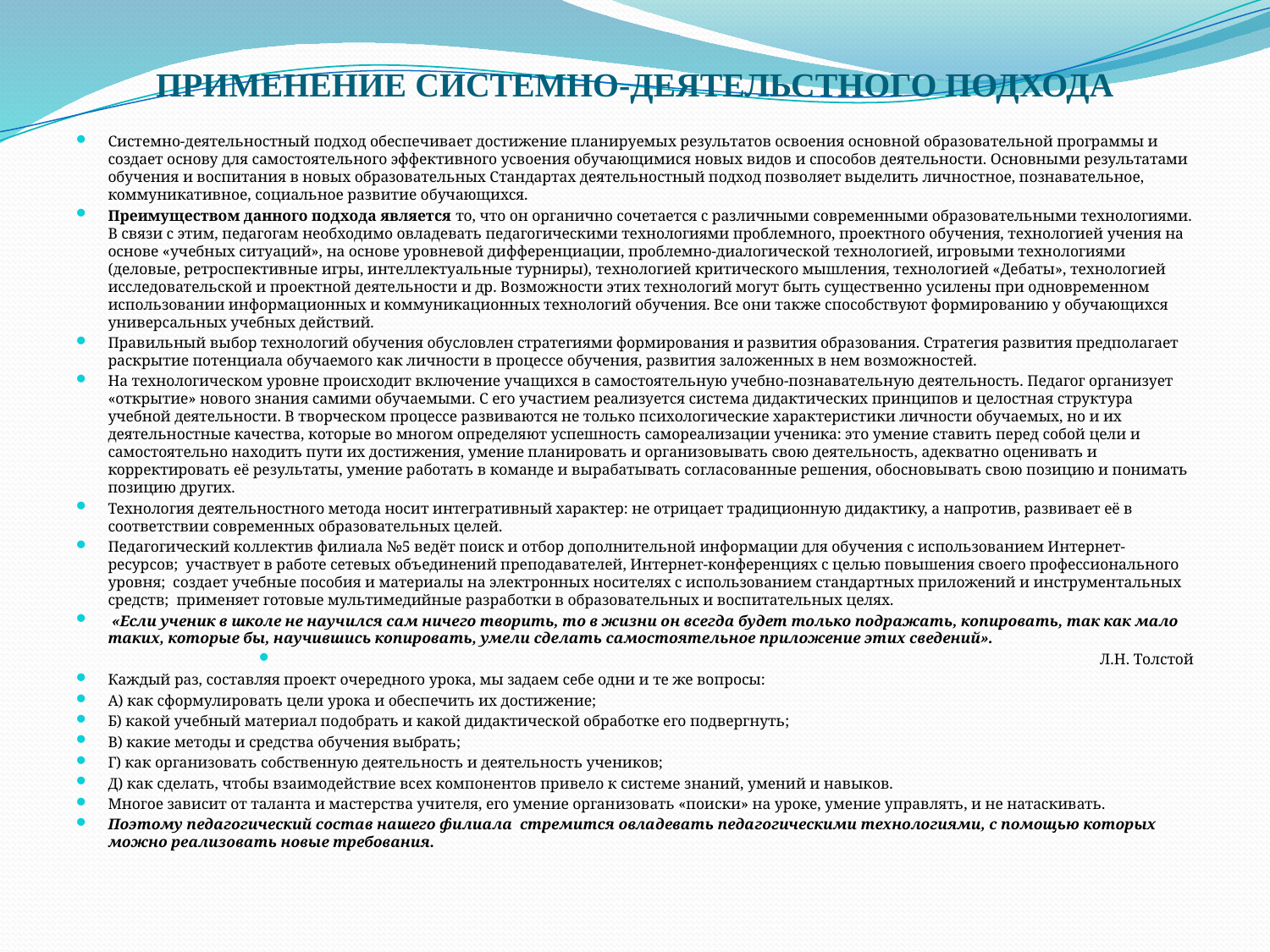

# ПРИМЕНЕНИЕ СИСТЕМНО-ДЕЯТЕЛЬСТНОГО ПОДХОДА
Системно-деятельностный подход обеспечивает достижение планируемых результатов освоения основной образовательной программы и создает основу для самостоятельного эффективного усвоения обучающимися новых видов и способов деятельности. Основными результатами обучения и воспитания в новых образовательных Стандартах деятельностный подход позволяет выделить личностное, познавательное, коммуникативное, социальное развитие обучающихся.
Преимуществом данного подхода является то, что он органично сочетается с различными современными образовательными технологиями. В связи с этим, педагогам необходимо овладевать педагогическими технологиями проблемного, проектного обучения, технологией учения на основе «учебных ситуаций», на основе уровневой дифференциации, проблемно-диалогической технологией, игровыми технологиями (деловые, ретроспективные игры, интеллектуальные турниры), технологией критического мышления, технологией «Дебаты», технологией исследовательской и проектной деятельности и др. Возможности этих технологий могут быть существенно усилены при одновременном использовании информационных и коммуникационных технологий обучения. Все они также способствуют формированию у обучающихся универсальных учебных действий.
Правильный выбор технологий обучения обусловлен стратегиями формирования и развития образования. Стратегия развития предполагает раскрытие потенциала обучаемого как личности в процессе обучения, развития заложенных в нем возможностей.
На технологическом уровне происходит включение учащихся в самостоятельную учебно-познавательную деятельность. Педагог организует «открытие» нового знания самими обучаемыми. С его участием реализуется система дидактических принципов и целостная структура учебной деятельности. В творческом процессе развиваются не только психологические характеристики личности обучаемых, но и их деятельностные качества, которые во многом определяют успешность самореализации ученика: это умение ставить перед собой цели и самостоятельно находить пути их достижения, умение планировать и организовывать свою деятельность, адекватно оценивать и корректировать её результаты, умение работать в команде и вырабатывать согласованные решения, обосновывать свою позицию и понимать позицию других.
Технология деятельностного метода носит интегративный характер: не отрицает традиционную дидактику, а напротив, развивает её в соответствии современных образовательных целей.
Педагогический коллектив филиала №5 ведёт поиск и отбор дополнительной информации для обучения с использованием Интернет-ресурсов;  участвует в работе сетевых объединений преподавателей, Интернет-конференциях с целью повышения своего профессионального уровня;  создает учебные пособия и материалы на электронных носителях с использованием стандартных приложений и инструментальных средств;  применяет готовые мультимедийные разработки в образовательных и воспитательных целях.
 «Если ученик в школе не научился сам ничего творить, то в жизни он всегда будет только подражать, копировать, так как мало таких, которые бы, научившись копировать, умели сделать самостоятельное приложение этих сведений».
Л.Н. Толстой
Каждый раз, составляя проект очередного урока, мы задаем себе одни и те же вопросы:
А) как сформулировать цели урока и обеспечить их достижение;
Б) какой учебный материал подобрать и какой дидактической обработке его подвергнуть;
В) какие методы и средства обучения выбрать;
Г) как организовать собственную деятельность и деятельность учеников;
Д) как сделать, чтобы взаимодействие всех компонентов привело к системе знаний, умений и навыков.
Многое зависит от таланта и мастерства учителя, его умение организовать «поиски» на уроке, умение управлять, и не натаскивать.
Поэтому педагогический состав нашего филиала  стремится овладевать педагогическими технологиями, с помощью которых можно реализовать новые требования.